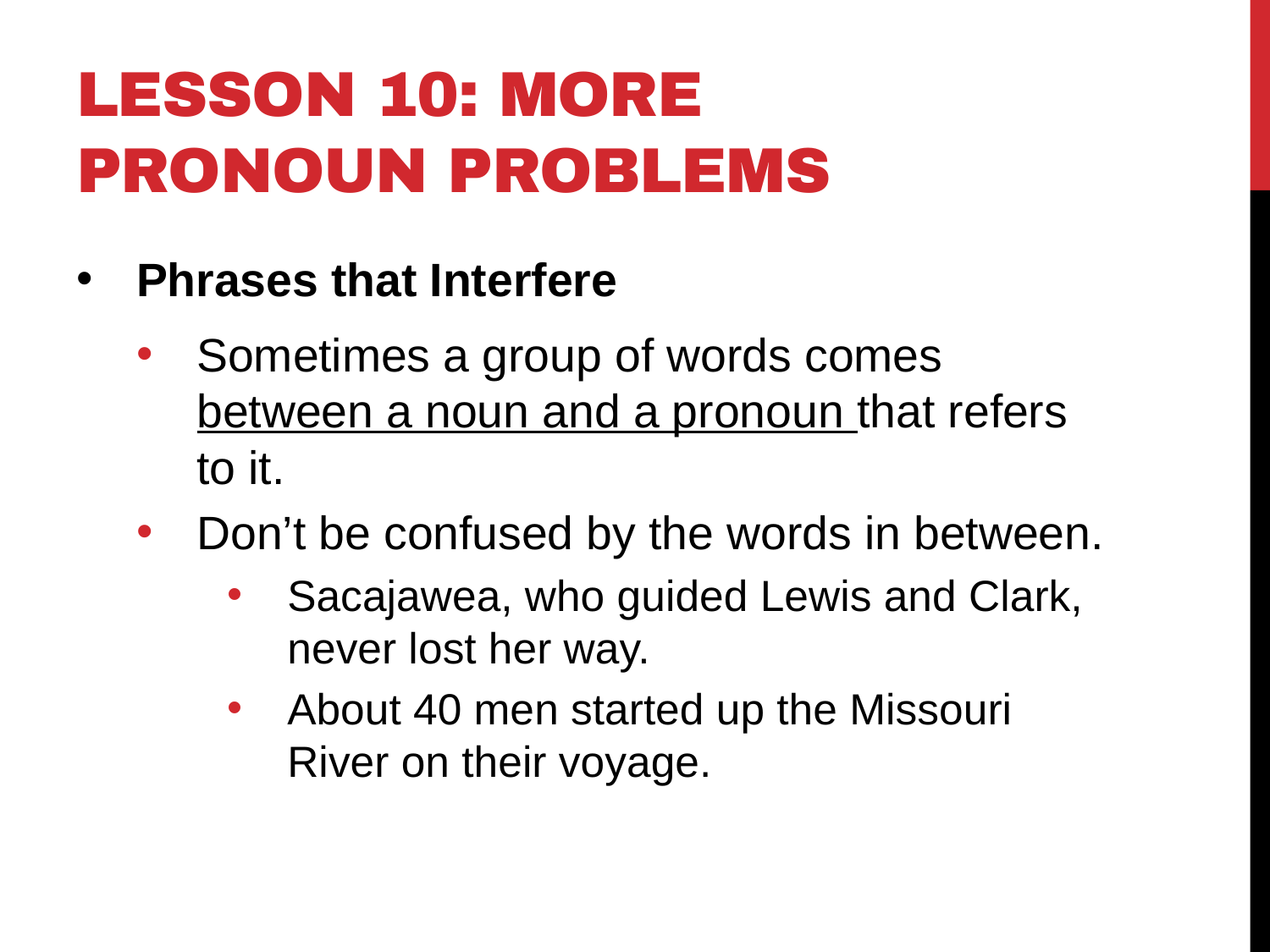

# Lesson 10: More Pronoun Problems
Phrases that Interfere
Sometimes a group of words comes between a noun and a pronoun that refers to it.
Don’t be confused by the words in between.
Sacajawea, who guided Lewis and Clark, never lost her way.
About 40 men started up the Missouri River on their voyage.